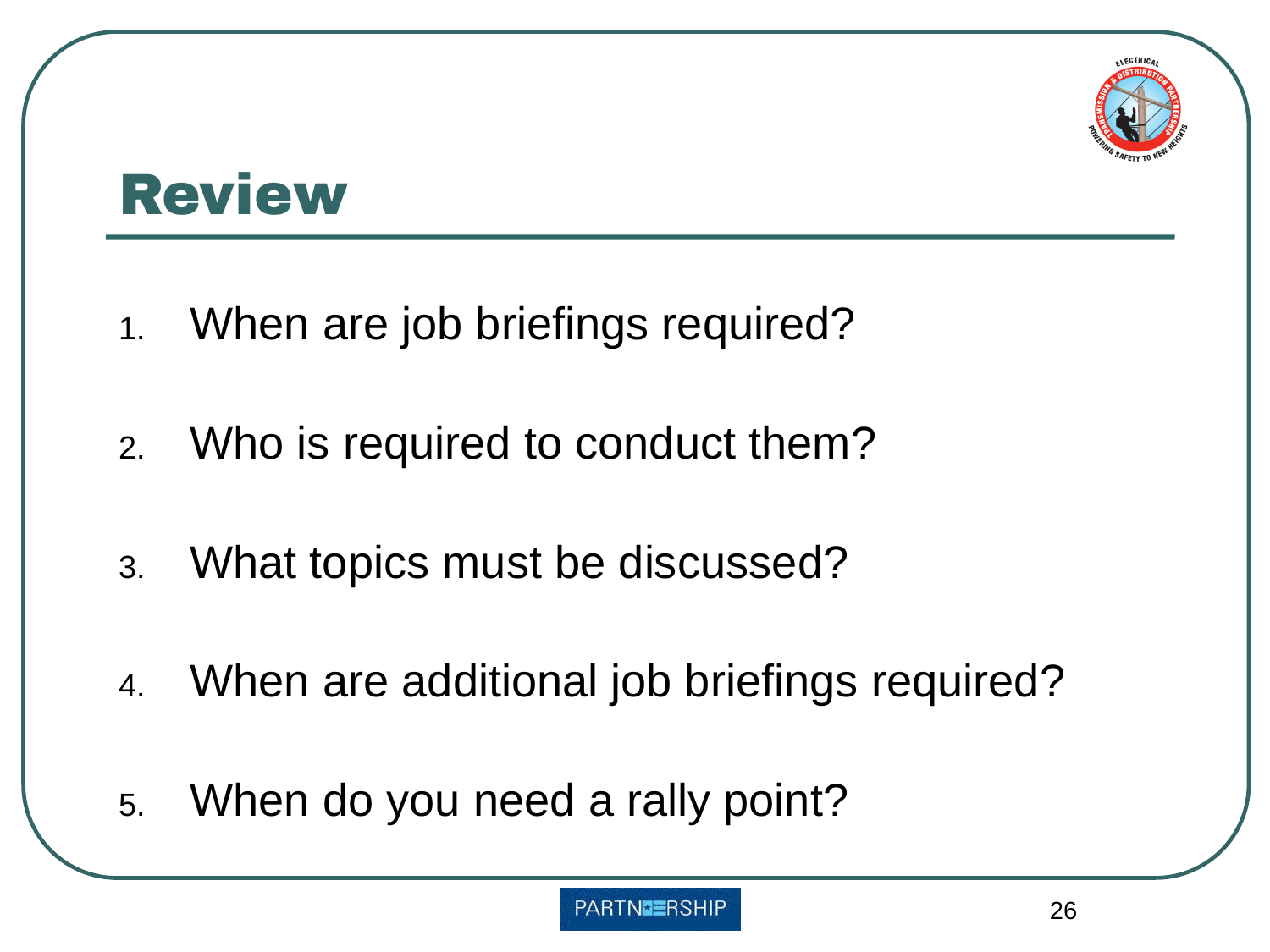

# Review
When are job briefings required?
Who is required to conduct them?
What topics must be discussed?
When are additional job briefings required?
When do you need a rally point?

26